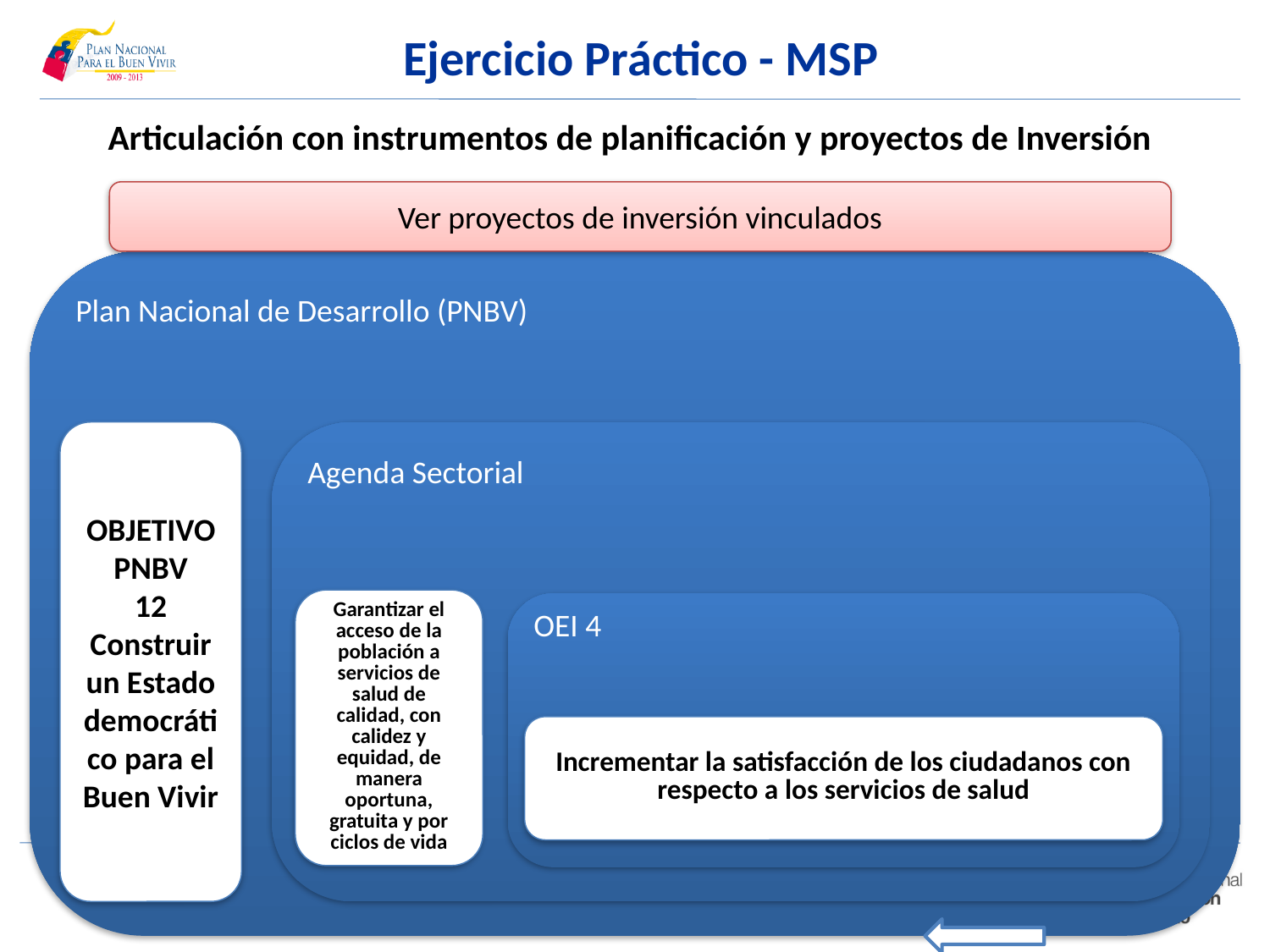

Ejercicio Práctico - MSP
Articulación con instrumentos de planificación y proyectos de Inversión
Ver proyectos de inversión vinculados
Plan Nacional de Desarrollo (PNBV)
OBJETIVO PNBV
12 Construir un Estado democrático para el Buen Vivir
Agenda Sectorial
Incrementar la satisfacción de los ciudadanos con respecto a los servicios de salud
OEI 4
Garantizar el acceso de la población a servicios de salud de calidad, con calidez y equidad, de manera oportuna, gratuita y por ciclos de vida